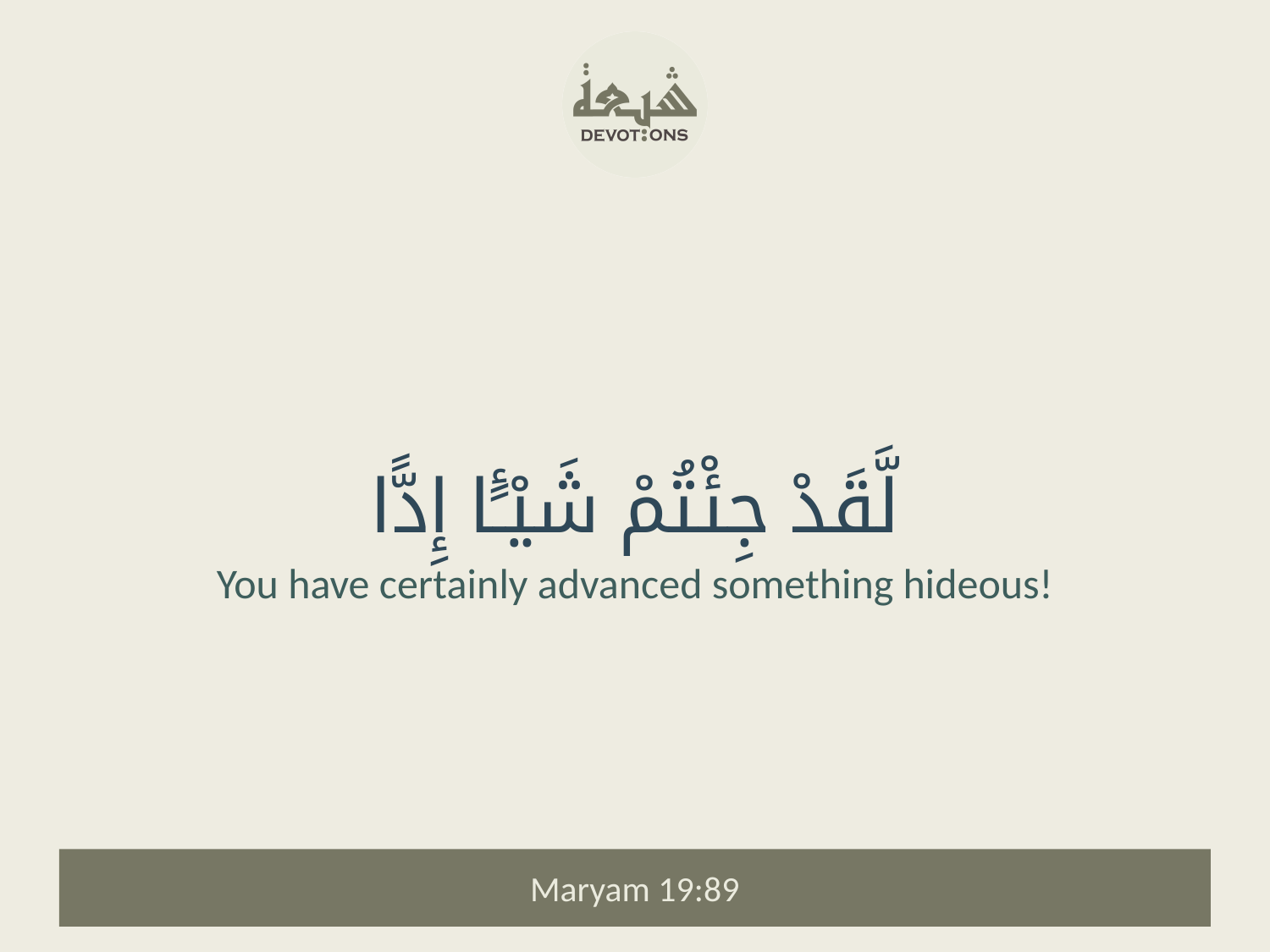

لَّقَدْ جِئْتُمْ شَيْـًٔا إِدًّا
You have certainly advanced something hideous!
Maryam 19:89